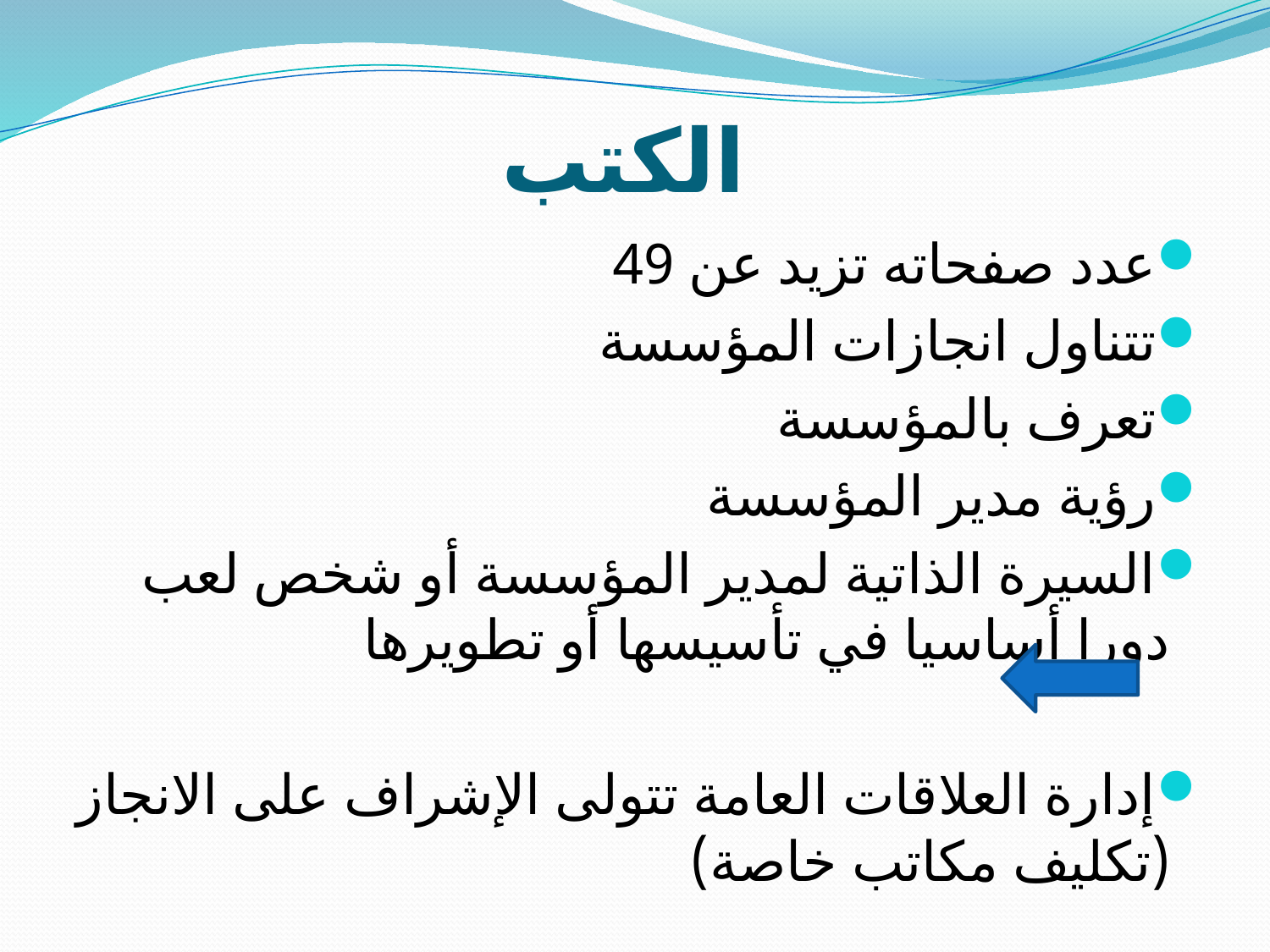

# الكتب
عدد صفحاته تزيد عن 49
تتناول انجازات المؤسسة
تعرف بالمؤسسة
رؤية مدير المؤسسة
السيرة الذاتية لمدير المؤسسة أو شخص لعب دورا أساسيا في تأسيسها أو تطويرها

إدارة العلاقات العامة تتولى الإشراف على الانجاز (تكليف مكاتب خاصة)